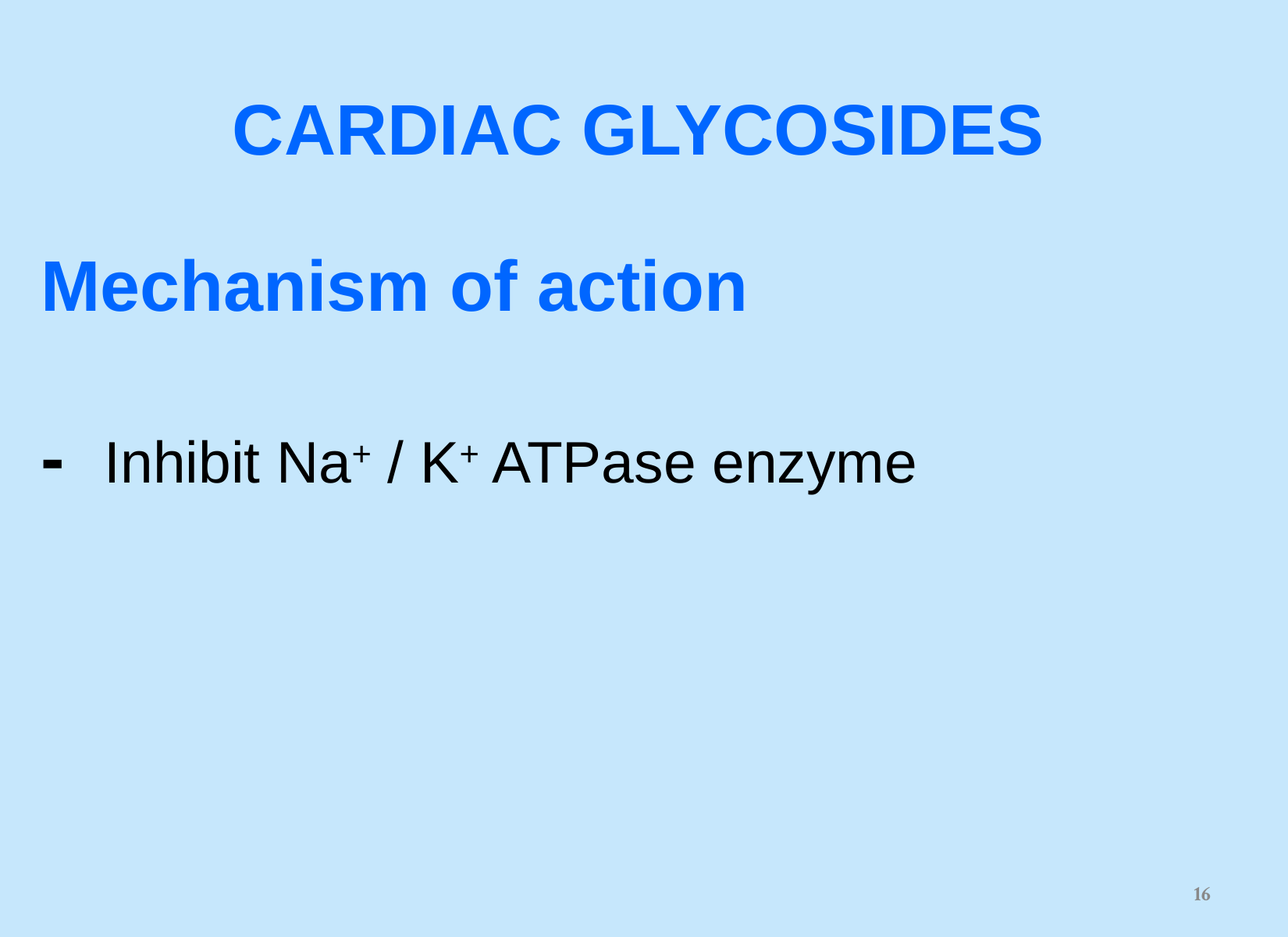

CARDIAC GLYCOSIDES

Mechanism of action

-  Inhibit Na+ / K+ ATPase enzyme

16